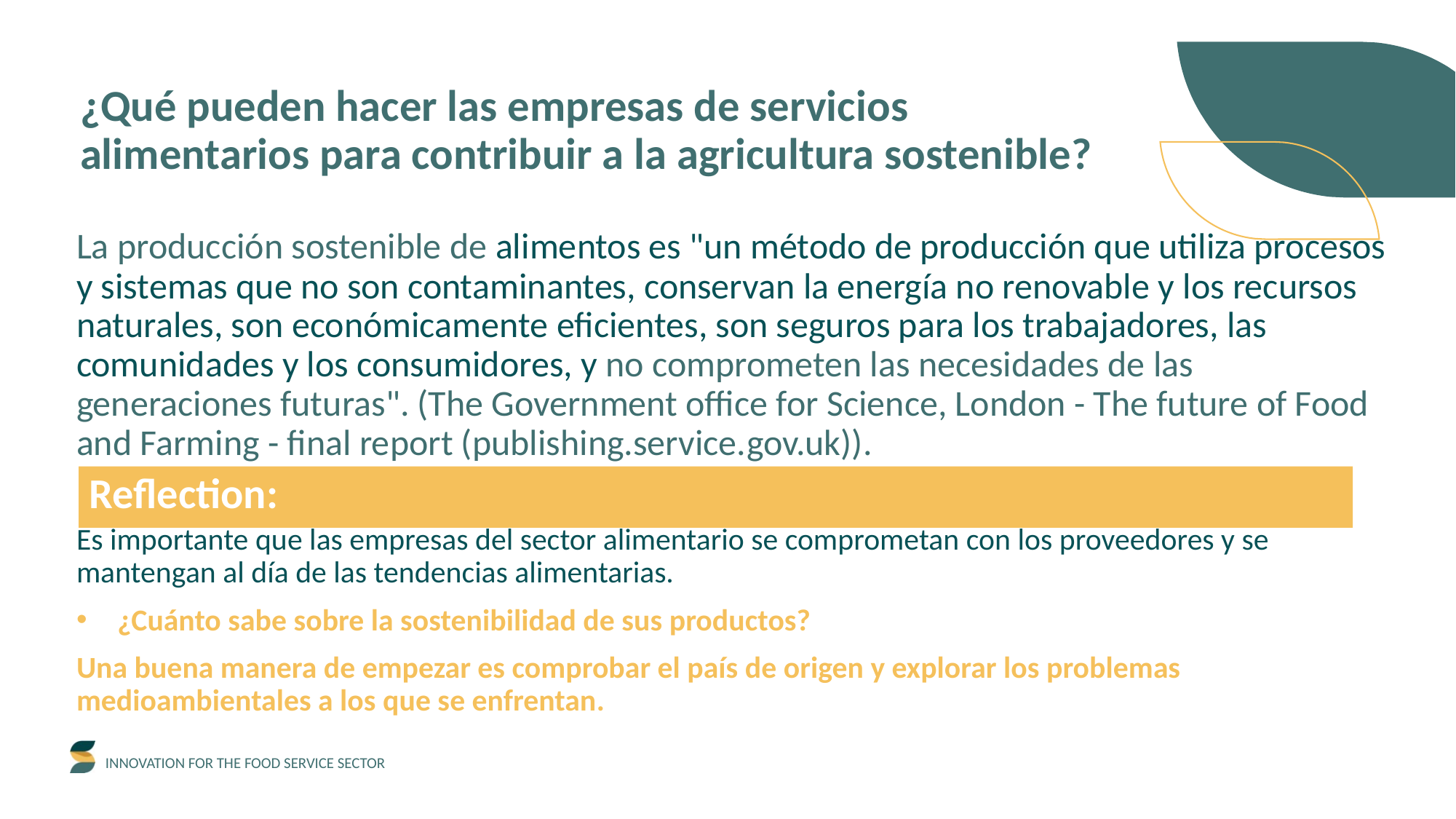

¿Qué pueden hacer las empresas de servicios alimentarios para contribuir a la agricultura sostenible?
La producción sostenible de alimentos es "un método de producción que utiliza procesos y sistemas que no son contaminantes, conservan la energía no renovable y los recursos naturales, son económicamente eficientes, son seguros para los trabajadores, las comunidades y los consumidores, y no comprometen las necesidades de las generaciones futuras". (The Government office for Science, London - The future of Food and Farming - final report (publishing.service.gov.uk)).

Es importante que las empresas del sector alimentario se comprometan con los proveedores y se mantengan al día de las tendencias alimentarias.
¿Cuánto sabe sobre la sostenibilidad de sus productos?
Una buena manera de empezar es comprobar el país de origen y explorar los problemas medioambientales a los que se enfrentan.

Reflection: